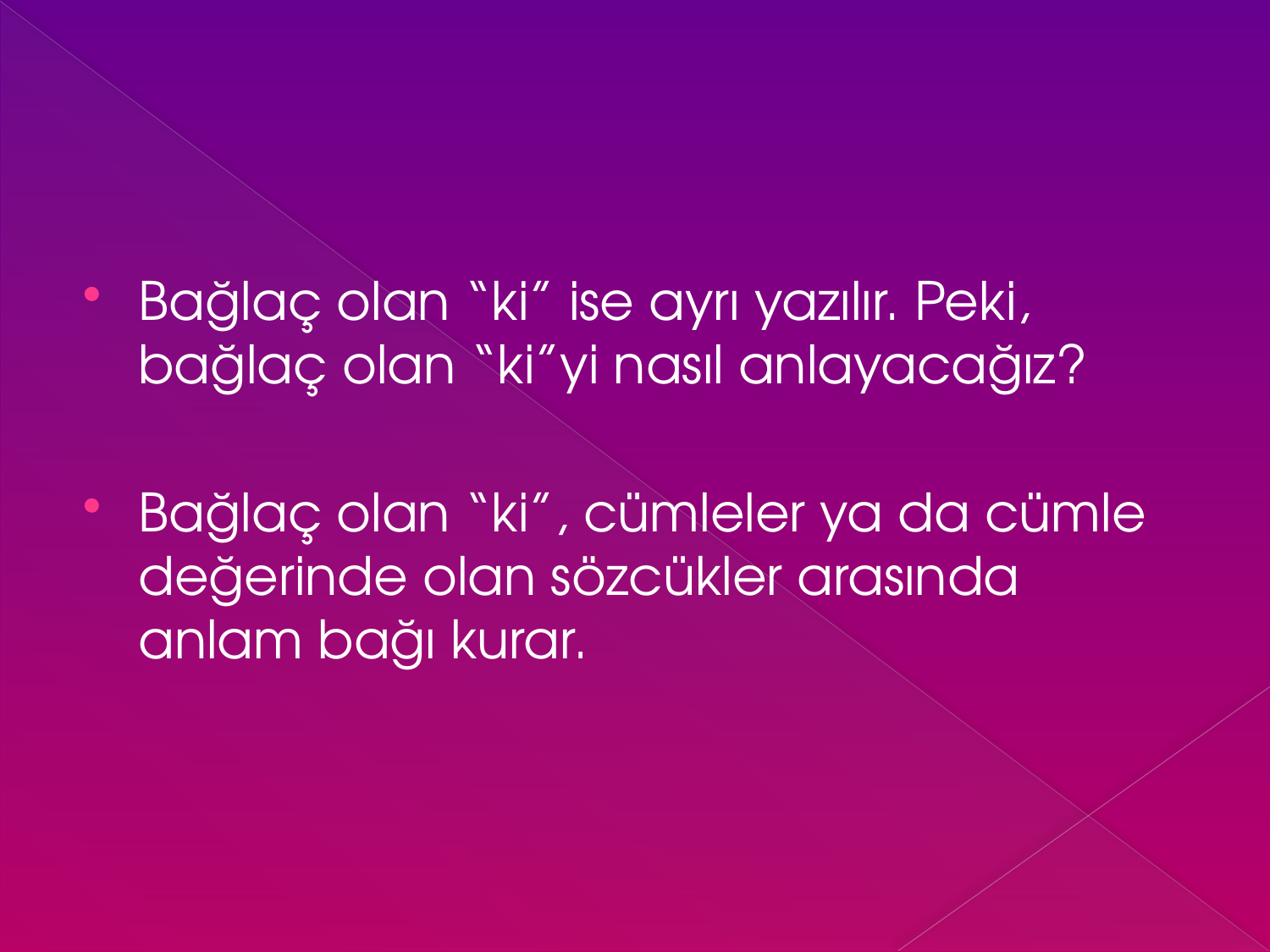

#
Bağlaç olan “ki” ise ayrı yazılır. Peki, bağlaç olan “ki”yi nasıl anlayacağız?

Bağlaç olan “ki”, cümleler ya da cümle değerinde olan sözcükler arasında anlam bağı kurar.